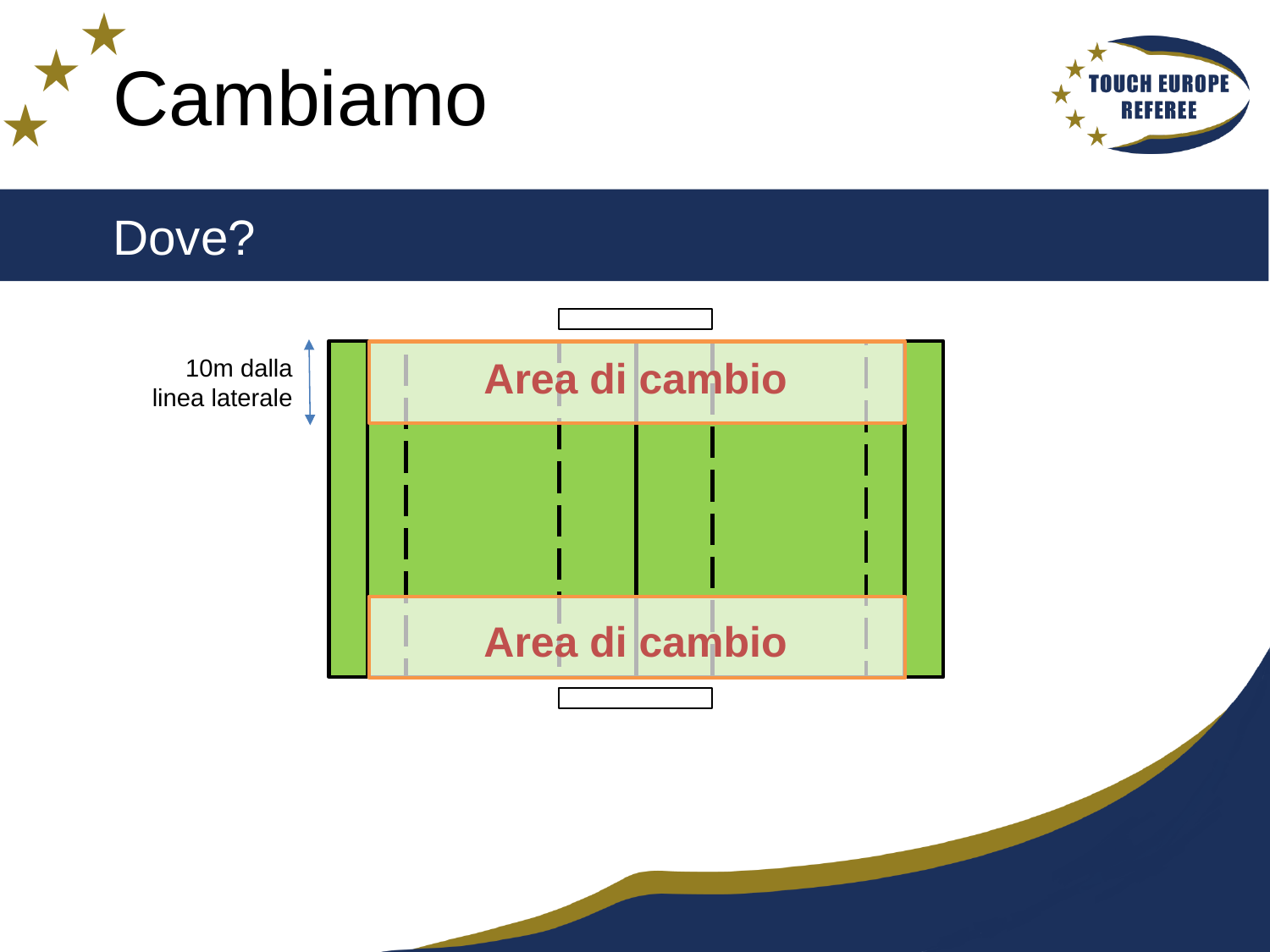

# Cambiamo
Dove?

10m dalla linea laterale

Area di cambio
Area di cambio